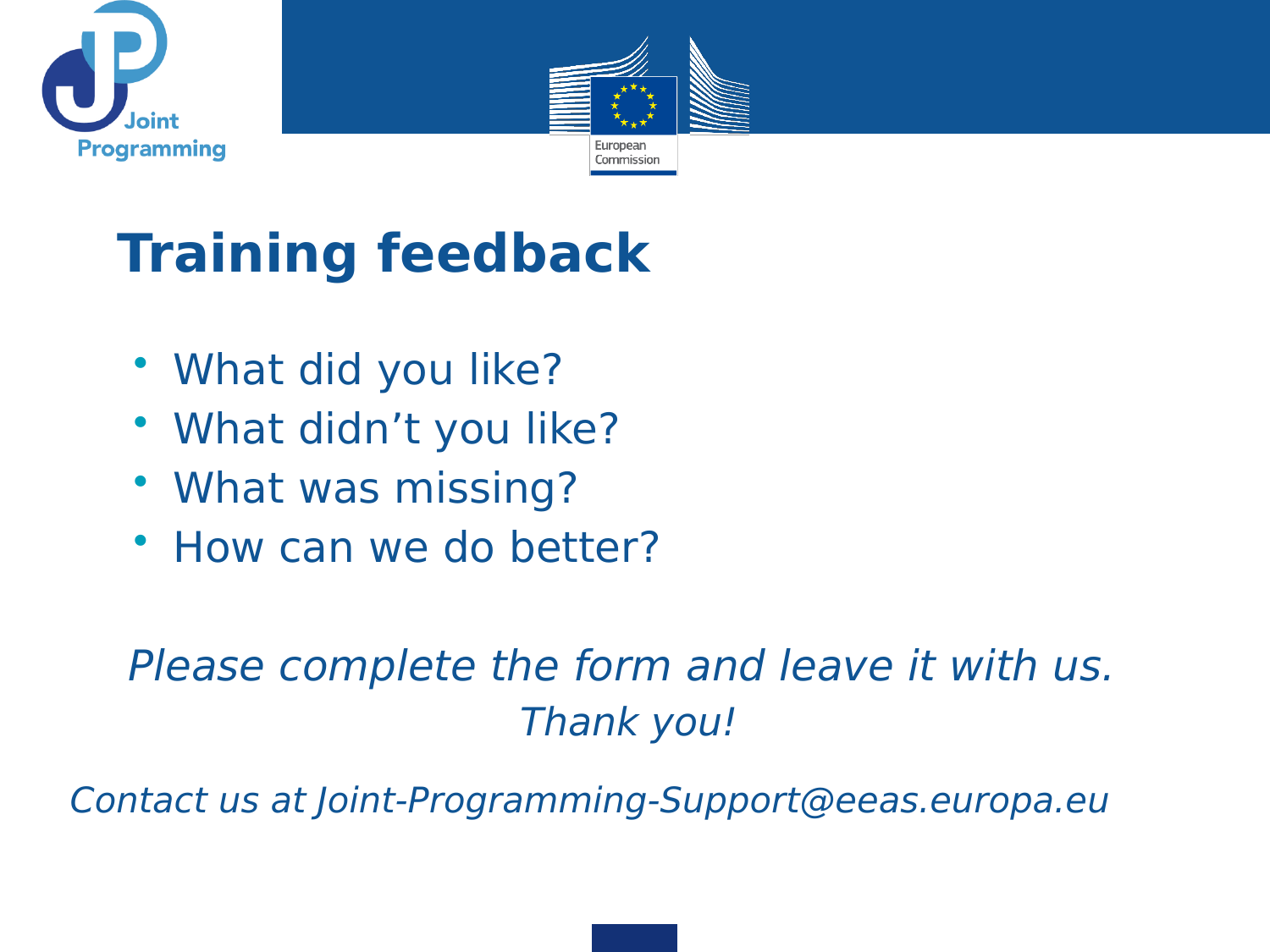

# Training feedback
What did you like?
What didn’t you like?
What was missing?
How can we do better?

Please complete the form and leave it with us.
Thank you!

Contact us at Joint-Programming-Support@eeas.europa.eu